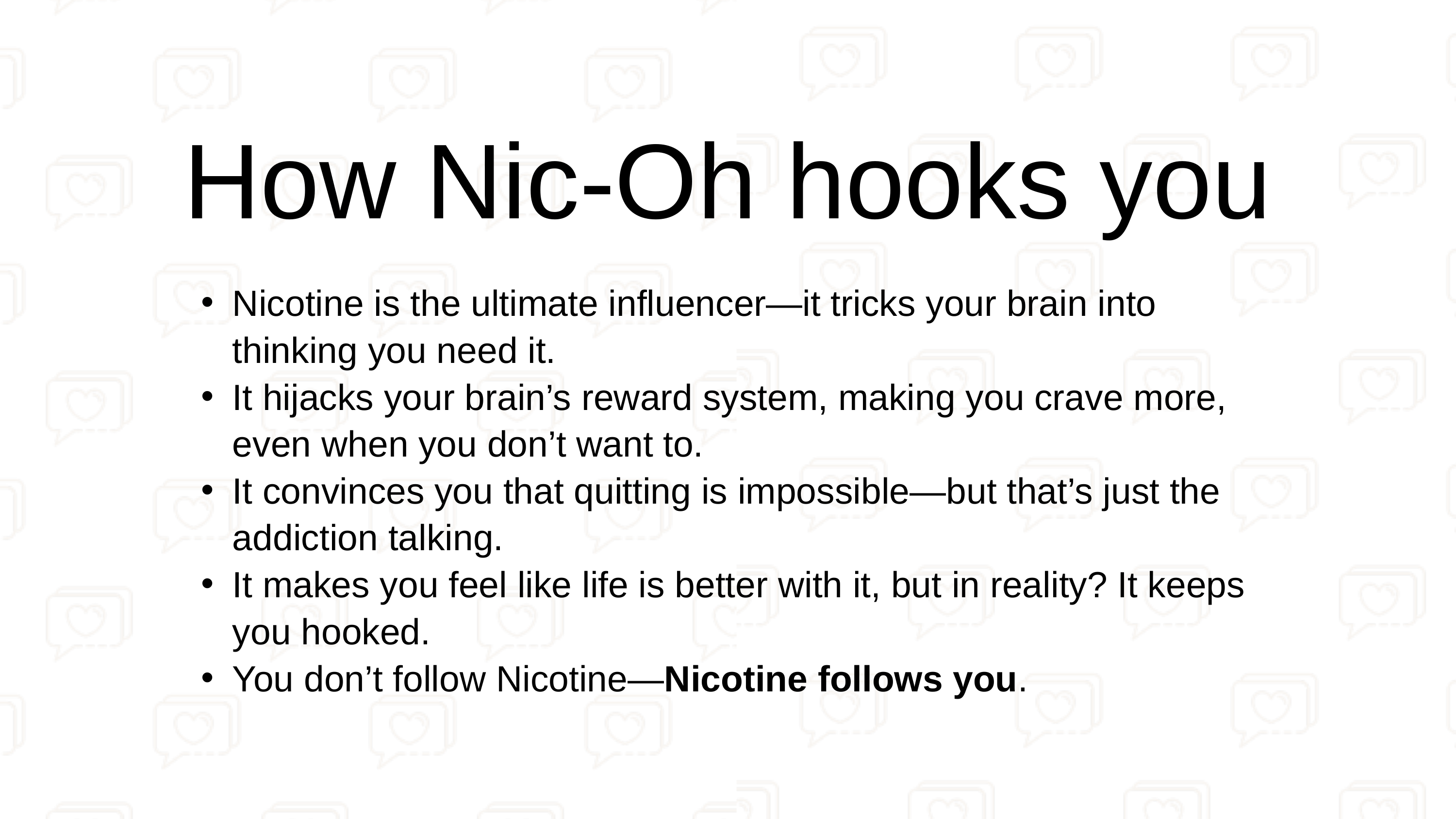

How Nic-Oh hooks you
Nicotine is the ultimate influencer—it tricks your brain into thinking you need it.
It hijacks your brain’s reward system, making you crave more, even when you don’t want to.
It convinces you that quitting is impossible—but that’s just the addiction talking.
It makes you feel like life is better with it, but in reality? It keeps you hooked.
You don’t follow Nicotine—Nicotine follows you.